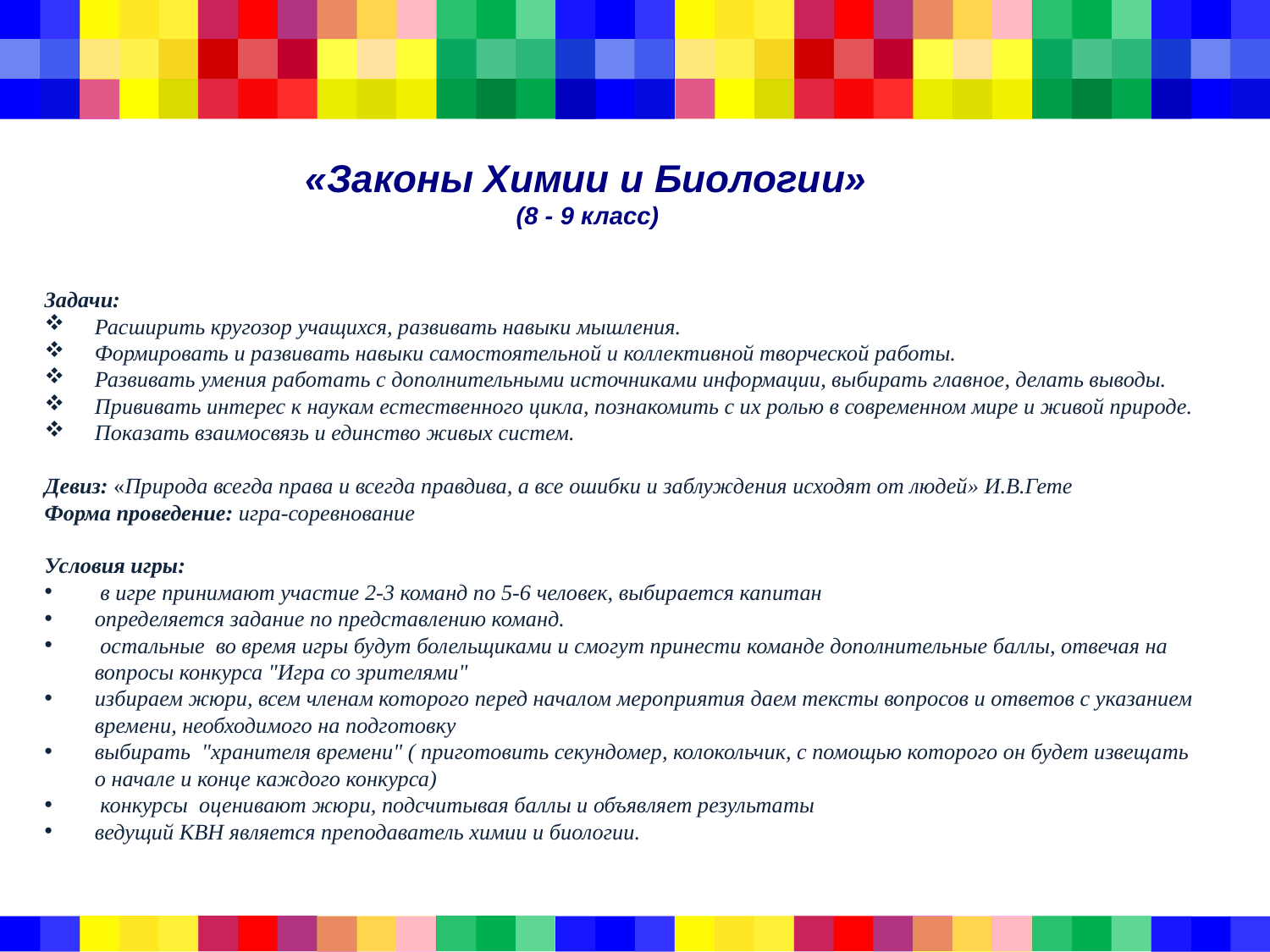

# «Законы Химии и Биологии» (8 - 9 класс)

Задачи:
Расширить кругозор учащихся, развивать навыки мышления.
Формировать и развивать навыки самостоятельной и коллективной творческой работы.
Развивать умения работать с дополнительными источниками информации, выбирать главное, делать выводы.
Прививать интерес к наукам естественного цикла, познакомить с их ролью в современном мире и живой природе.
Показать взаимосвязь и единство живых систем.

Девиз: «Природа всегда права и всегда правдива, а все ошибки и заблуждения исходят от людей» И.В.Гете
Форма проведение: игра-соревнование

Условия игры:
 в игре принимают участие 2-3 команд по 5-6 человек, выбирается капитан
определяется задание по представлению команд.
 остальные  во время игры будут болельщиками и смогут принести команде дополнительные баллы, отвечая на вопросы конкурса "Игра со зрителями"
избираем жюри, всем членам которого перед началом мероприятия даем тексты вопросов и ответов с указанием времени, необходимого на подготовку
выбирать  "хранителя времени" ( приготовить секундомер, колокольчик, с помощью которого он будет извещать о начале и конце каждого конкурса)
 конкурсы  оценивают жюри, подсчитывая баллы и объявляет результаты
ведущий КВН является преподаватель химии и биологии.